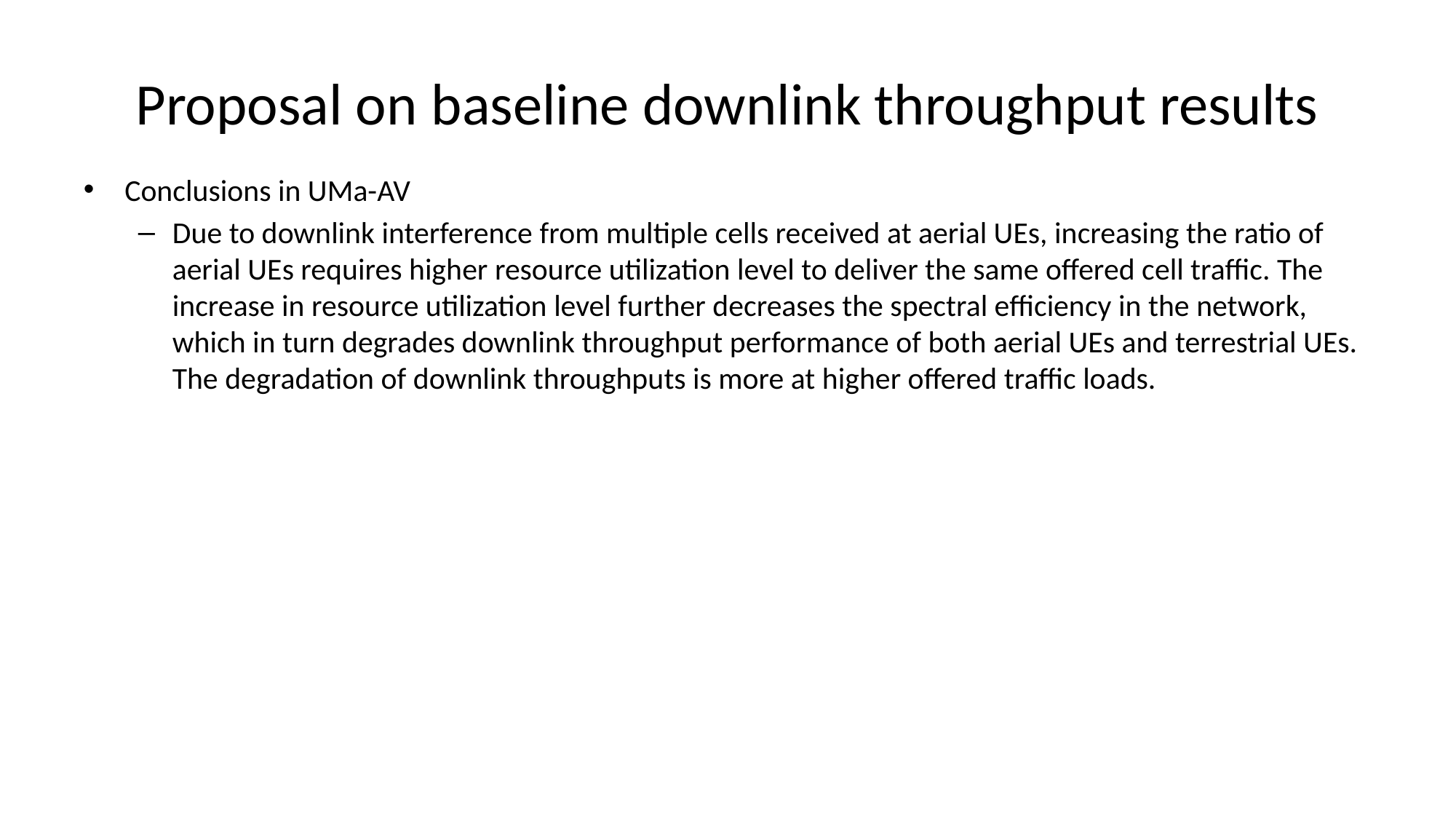

# Proposal on baseline downlink throughput results
Conclusions in UMa-AV
Due to downlink interference from multiple cells received at aerial UEs, increasing the ratio of aerial UEs requires higher resource utilization level to deliver the same offered cell traffic. The increase in resource utilization level further decreases the spectral efficiency in the network, which in turn degrades downlink throughput performance of both aerial UEs and terrestrial UEs. The degradation of downlink throughputs is more at higher offered traffic loads.